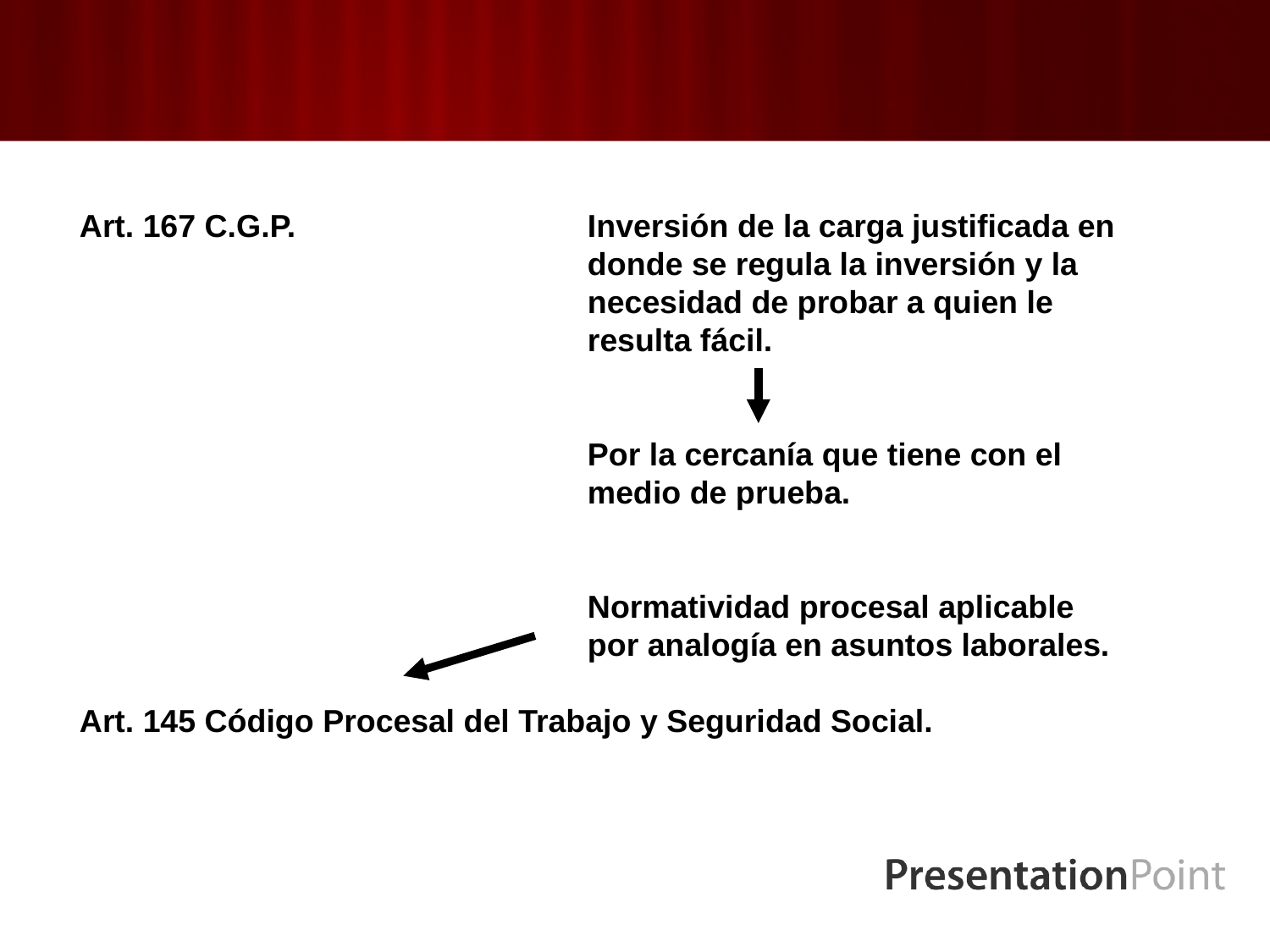

Art. 167 C.G.P.			Inversión de la carga justificada en 				donde se regula la inversión y la 					necesidad de probar a quien le 					resulta fácil.

				Por la cercanía que tiene con el 					medio de prueba.

				Normatividad procesal aplicable 					por analogía en asuntos laborales.

Art. 145 Código Procesal del Trabajo y Seguridad Social.